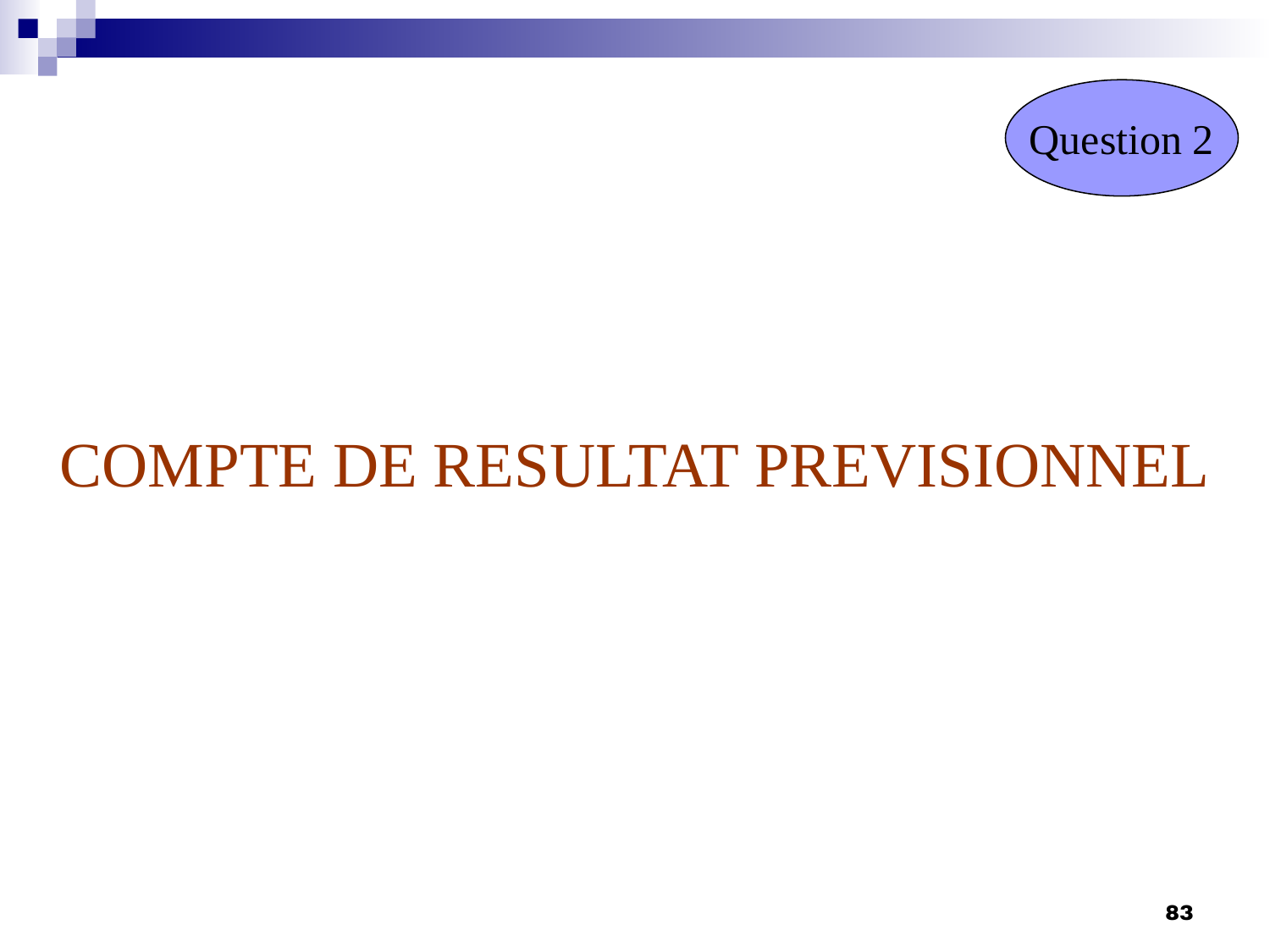

Question 2
# COMPTE DE RESULTAT PREVISIONNEL
83